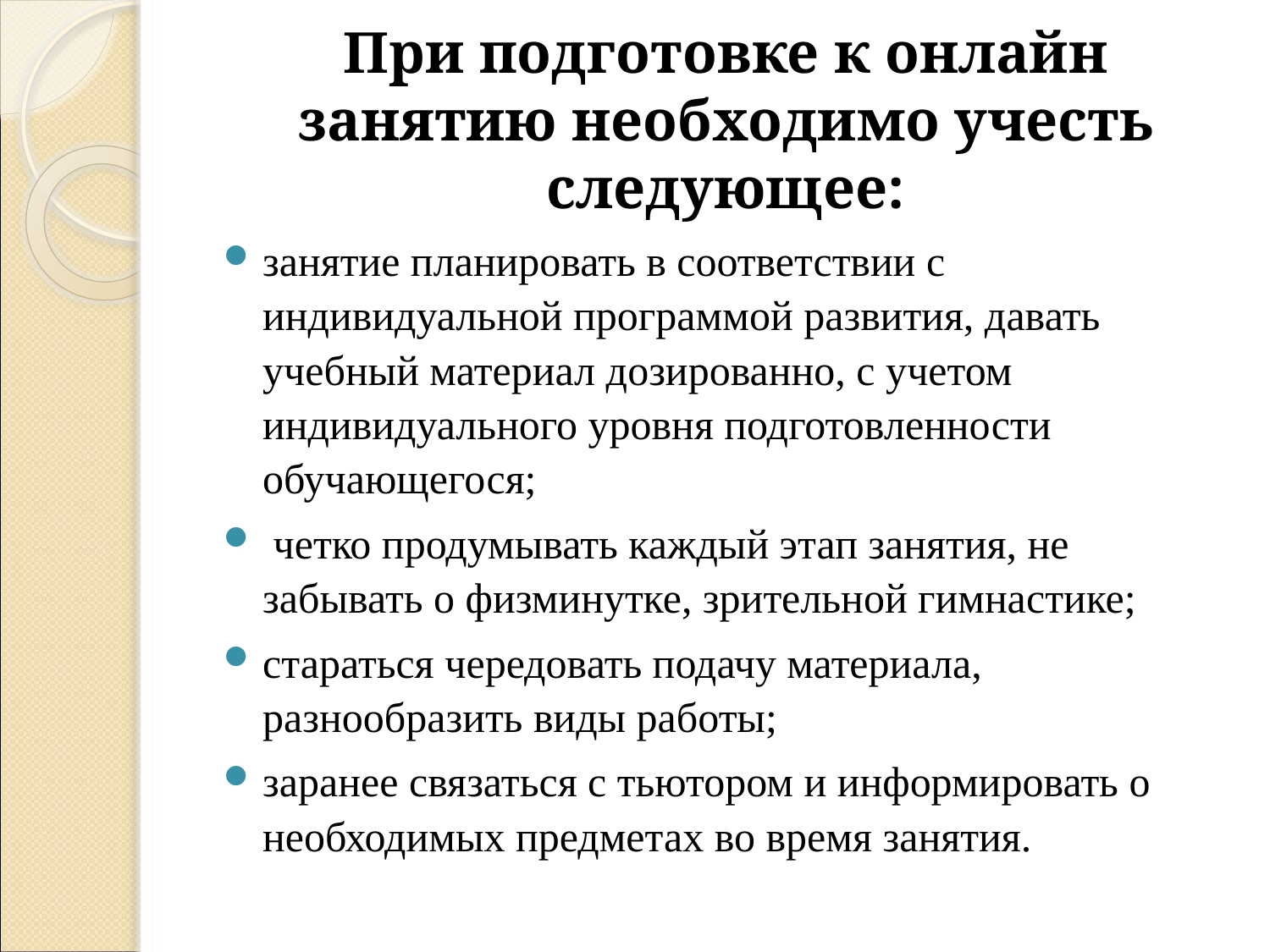

При подготовке к онлайн занятию необходимо учесть следующее:
занятие планировать в соответствии с индивидуальной программой развития, давать учебный материал дозированно, с учетом индивидуального уровня подготовленности обучающегося;
 четко продумывать каждый этап занятия, не забывать о физминутке, зрительной гимнастике;
стараться чередовать подачу материала, разнообразить виды работы;
заранее связаться с тьютором и информировать о необходимых предметах во время занятия.